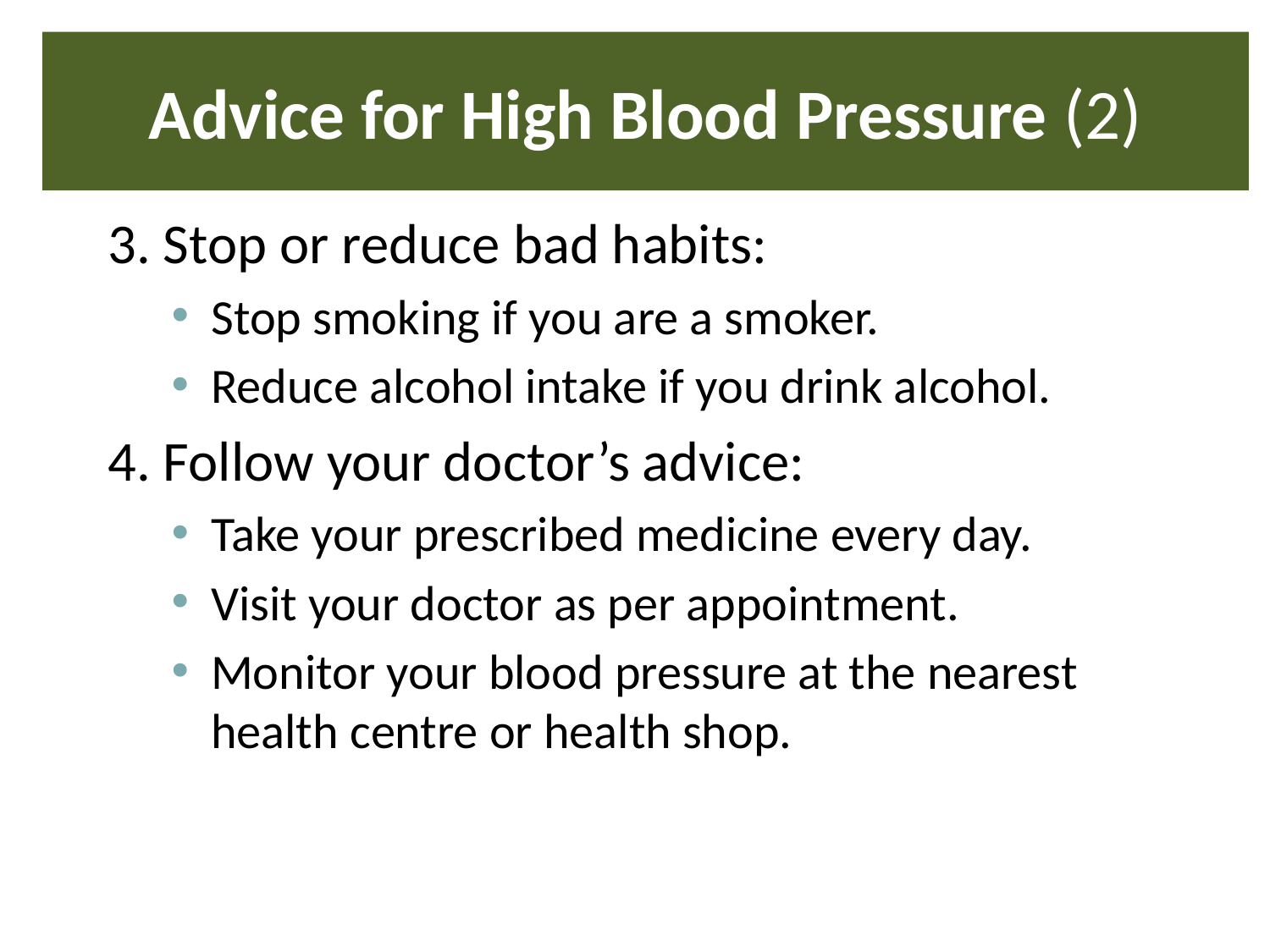

# Advice for High Blood Pressure (2)
3. Stop or reduce bad habits:
Stop smoking if you are a smoker.
Reduce alcohol intake if you drink alcohol.
4. Follow your doctor’s advice:
Take your prescribed medicine every day.
Visit your doctor as per appointment.
Monitor your blood pressure at the nearest health centre or health shop.